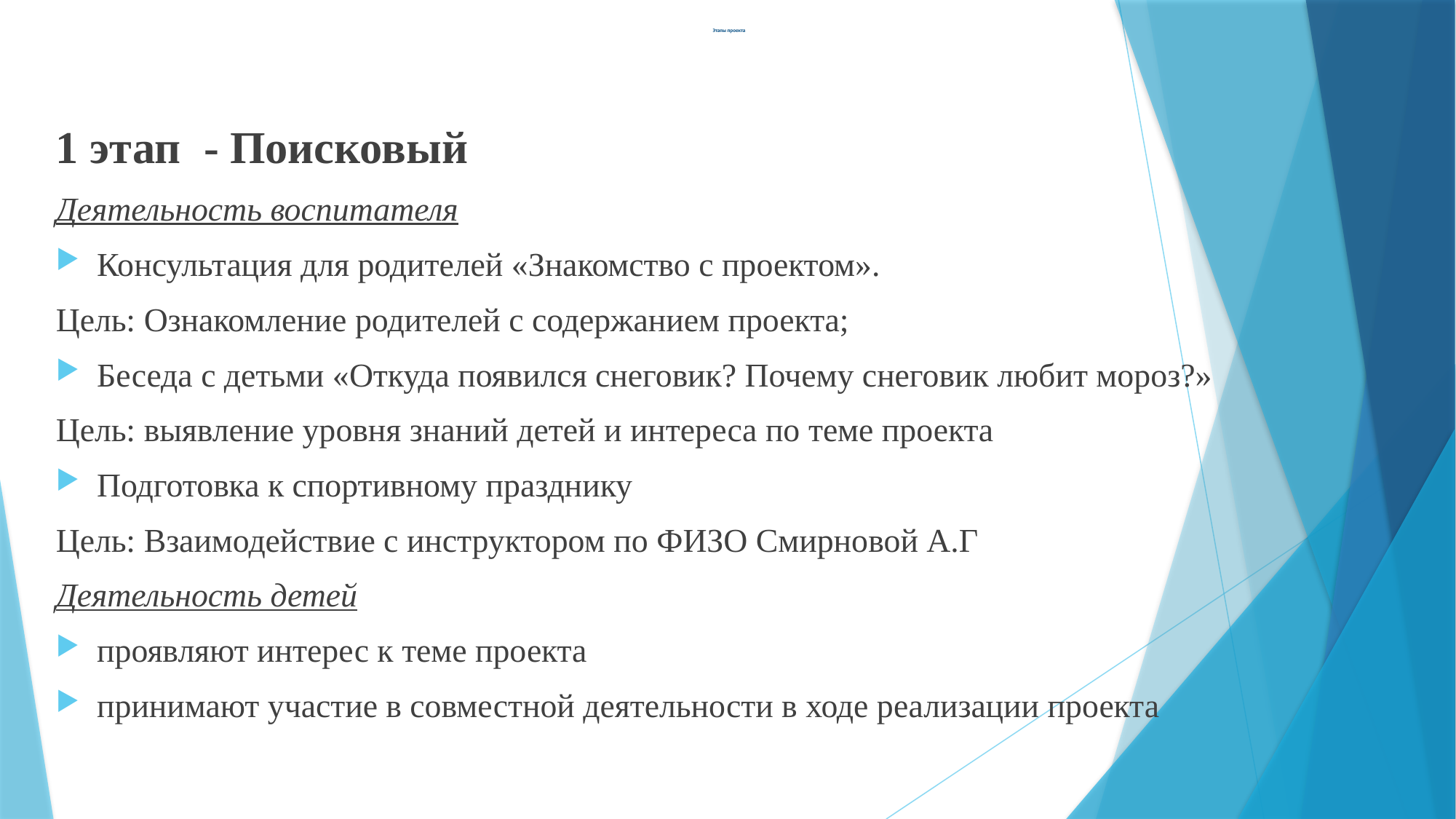

# Этапы проекта
1 этап  - Поисковый
Деятельность воспитателя
Консультация для родителей «Знакомство с проектом».
Цель: Ознакомление родителей с содержанием проекта;
Беседа с детьми «Откуда появился снеговик? Почему снеговик любит мороз?»
Цель: выявление уровня знаний детей и интереса по теме проекта
Подготовка к спортивному празднику
Цель: Взаимодействие с инструктором по ФИЗО Смирновой А.Г
Деятельность детей
проявляют интерес к теме проекта
принимают участие в совместной деятельности в ходе реализации проекта